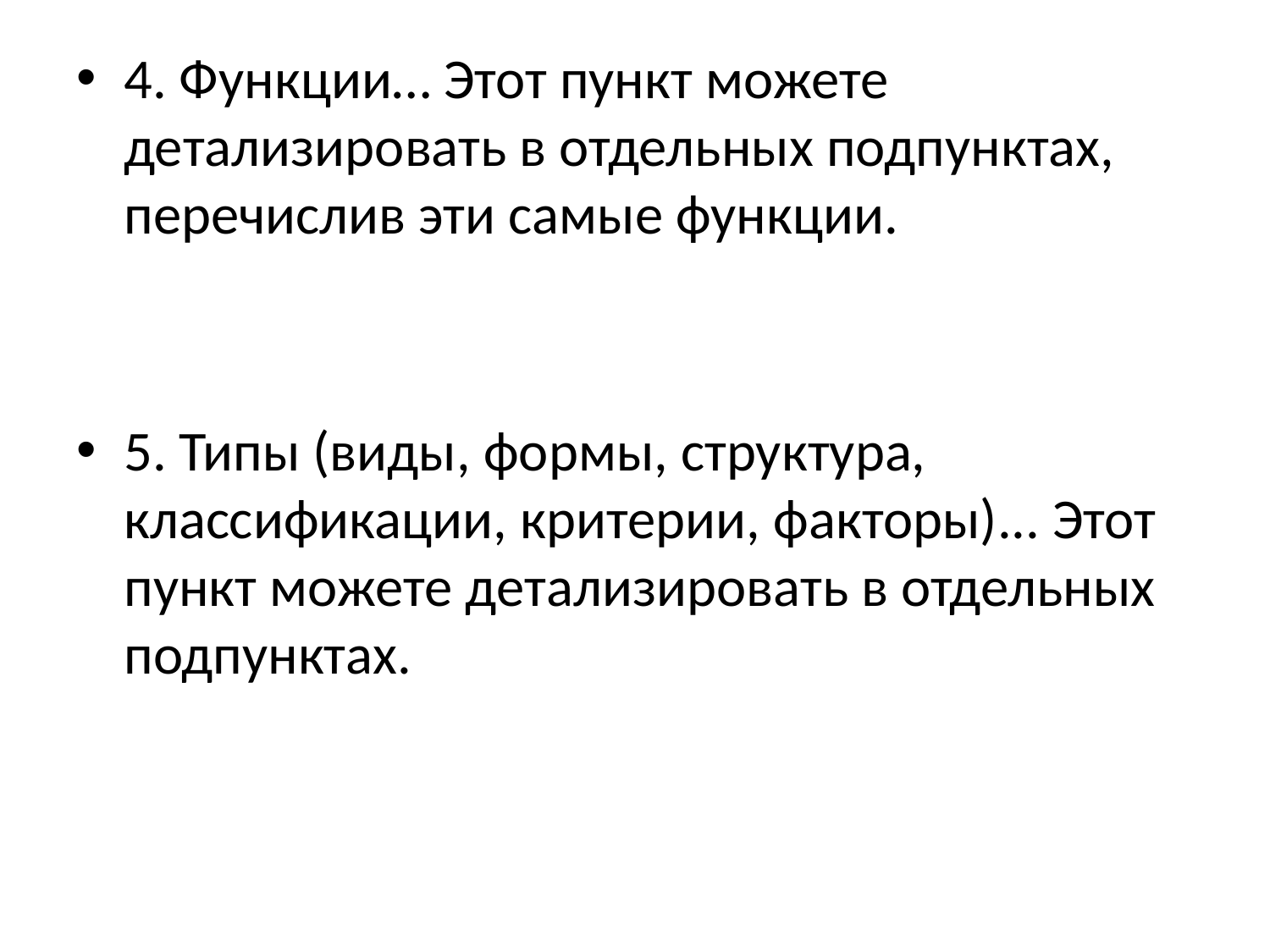

4. Функции… Этот пункт можете детализировать в отдельных подпунктах, перечислив эти самые функции.

5. Типы (виды, формы, структура, классификации, критерии, факторы)... Этот пункт можете детализировать в отдельных подпунктах.